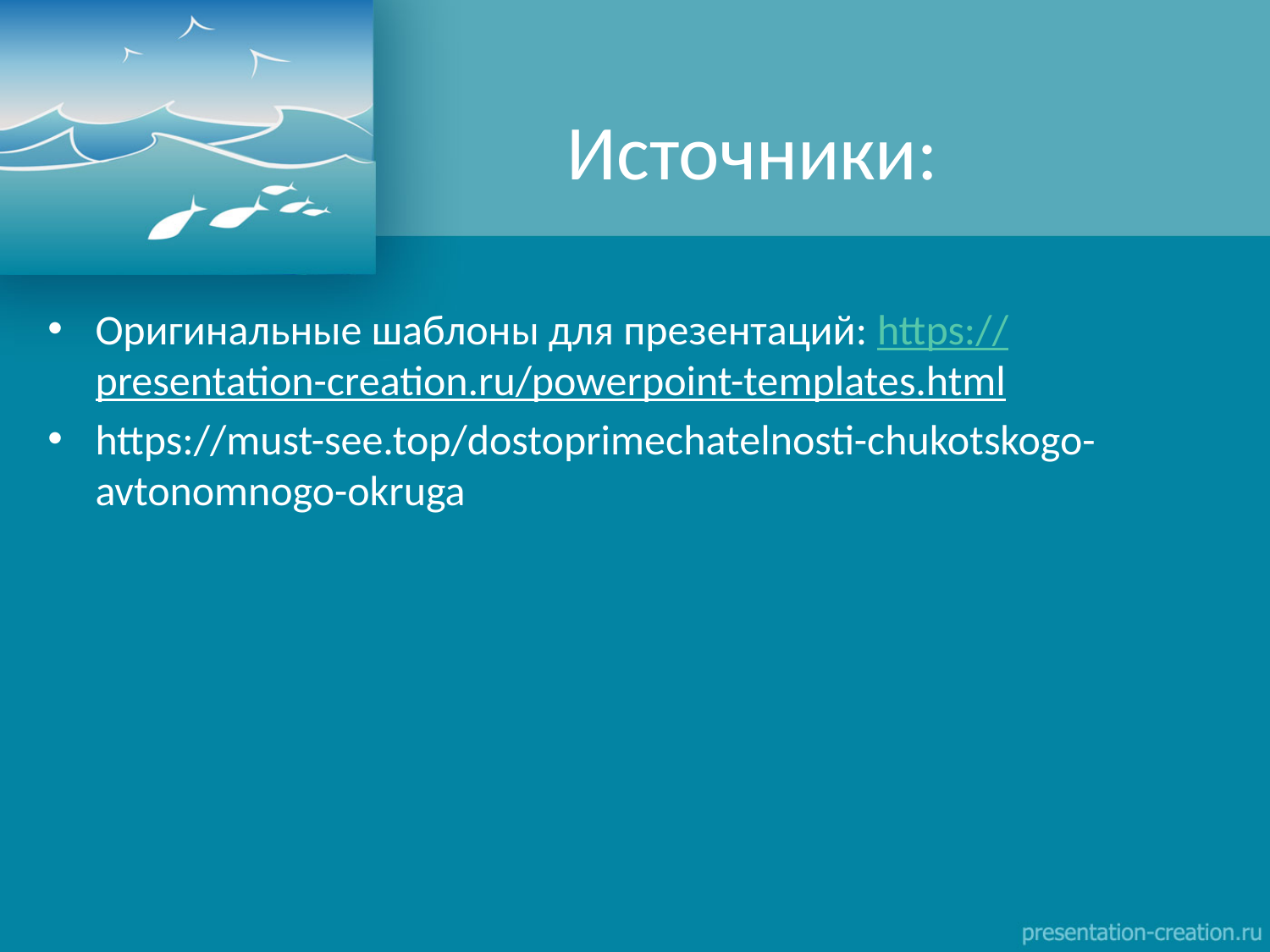

# Источники:
Оригинальные шаблоны для презентаций: https://presentation-creation.ru/powerpoint-templates.html
https://must-see.top/dostoprimechatelnosti-chukotskogo-avtonomnogo-okruga